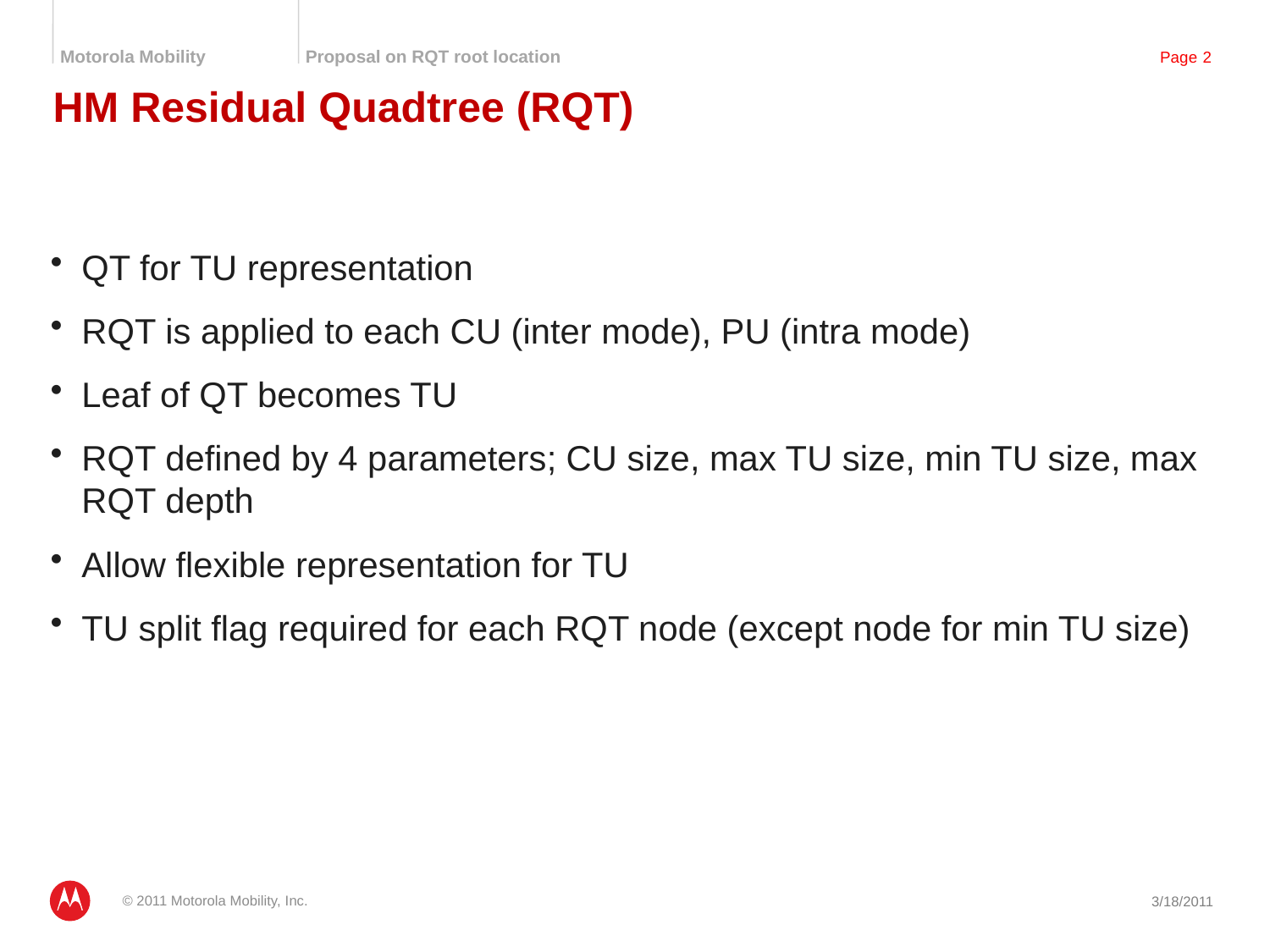

# HM Residual Quadtree (RQT)
QT for TU representation
RQT is applied to each CU (inter mode), PU (intra mode)
Leaf of QT becomes TU
RQT defined by 4 parameters; CU size, max TU size, min TU size, max RQT depth
Allow flexible representation for TU
TU split flag required for each RQT node (except node for min TU size)
© 2011 Motorola Mobility, Inc.
3/18/2011